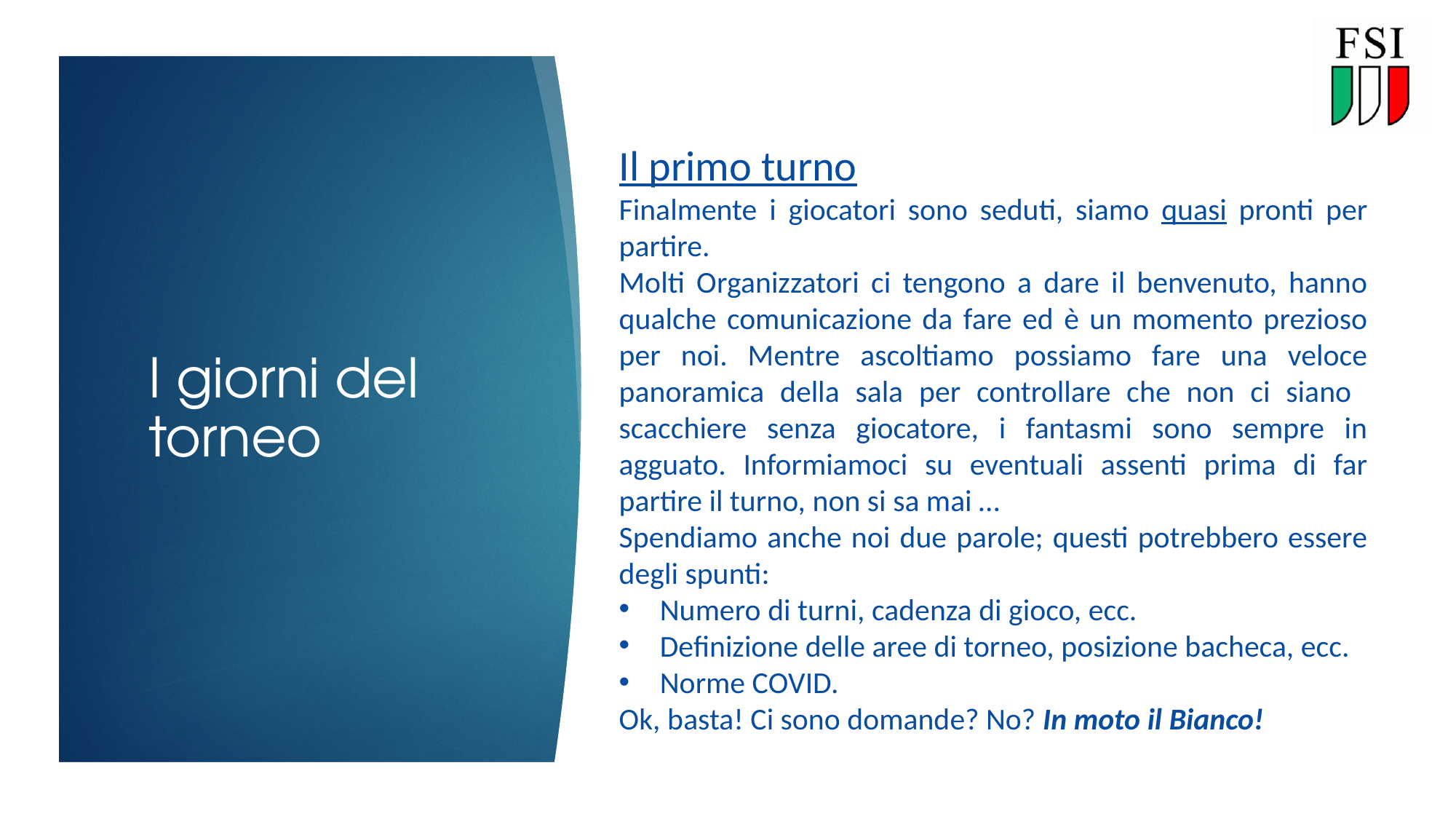

19
Il primo turno
Finalmente i giocatori sono seduti, siamo quasi pronti per partire.
Molti Organizzatori ci tengono a dare il benvenuto, hanno qualche comunicazione da fare ed è un momento prezioso per noi. Mentre ascoltiamo possiamo fare una veloce panoramica della sala per controllare che non ci siano  scacchiere senza giocatore, i fantasmi sono sempre in agguato. Informiamoci su eventuali assenti prima di far partire il turno, non si sa mai …
Spendiamo anche noi due parole; questi potrebbero essere degli spunti:
Numero di turni, cadenza di gioco, ecc.
Definizione delle aree di torneo, posizione bacheca, ecc.
Norme COVID.
Ok, basta! Ci sono domande? No? In moto il Bianco!
# I giorni del torneo